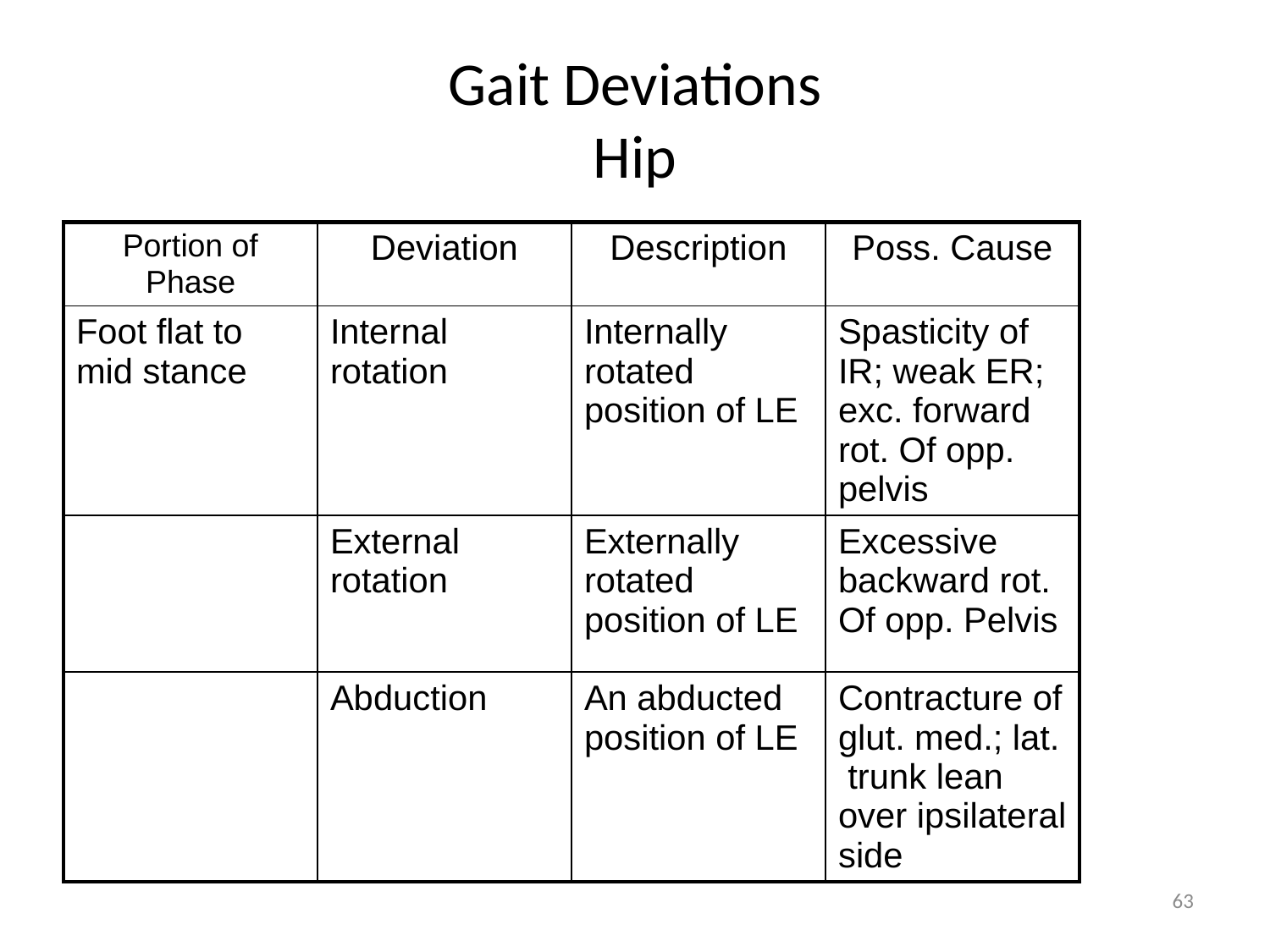

# Gait Deviations Hip
| Portion of Phase | Deviation | Description | Poss. Cause |
| --- | --- | --- | --- |
| Foot flat to mid stance | Internal rotation | Internally rotated position of LE | Spasticity of IR; weak ER; exc. forward rot. Of opp. pelvis |
|  | External rotation | Externally rotated position of LE | Excessive backward rot. Of opp. Pelvis |
|  | Abduction | An abducted position of LE | Contracture of glut. med.; lat. trunk lean over ipsilateral side |
63